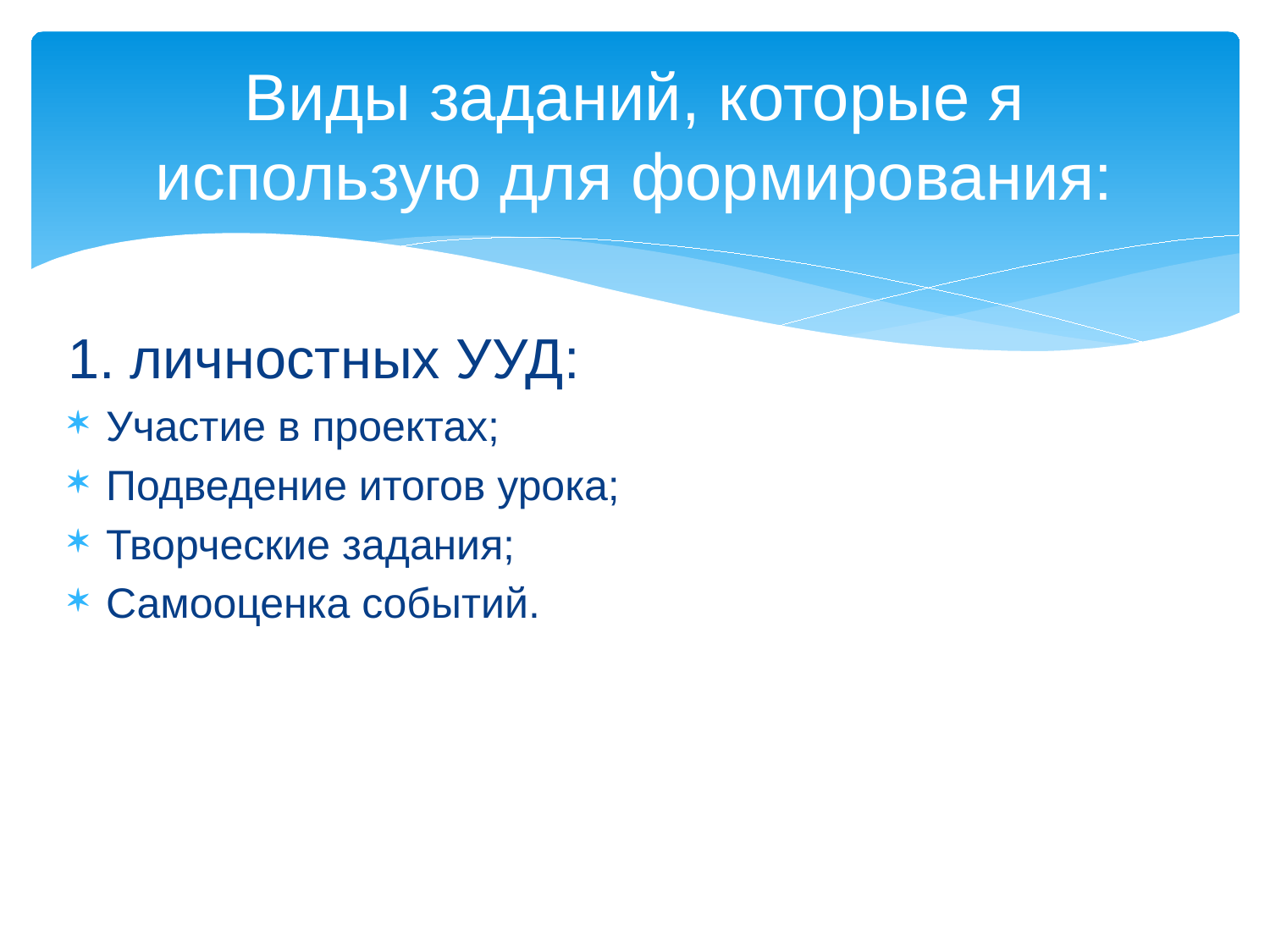

# Виды заданий, которые я использую для формирования:
1. личностных УУД:
Участие в проектах;
Подведение итогов урока;
Творческие задания;
Самооценка событий.